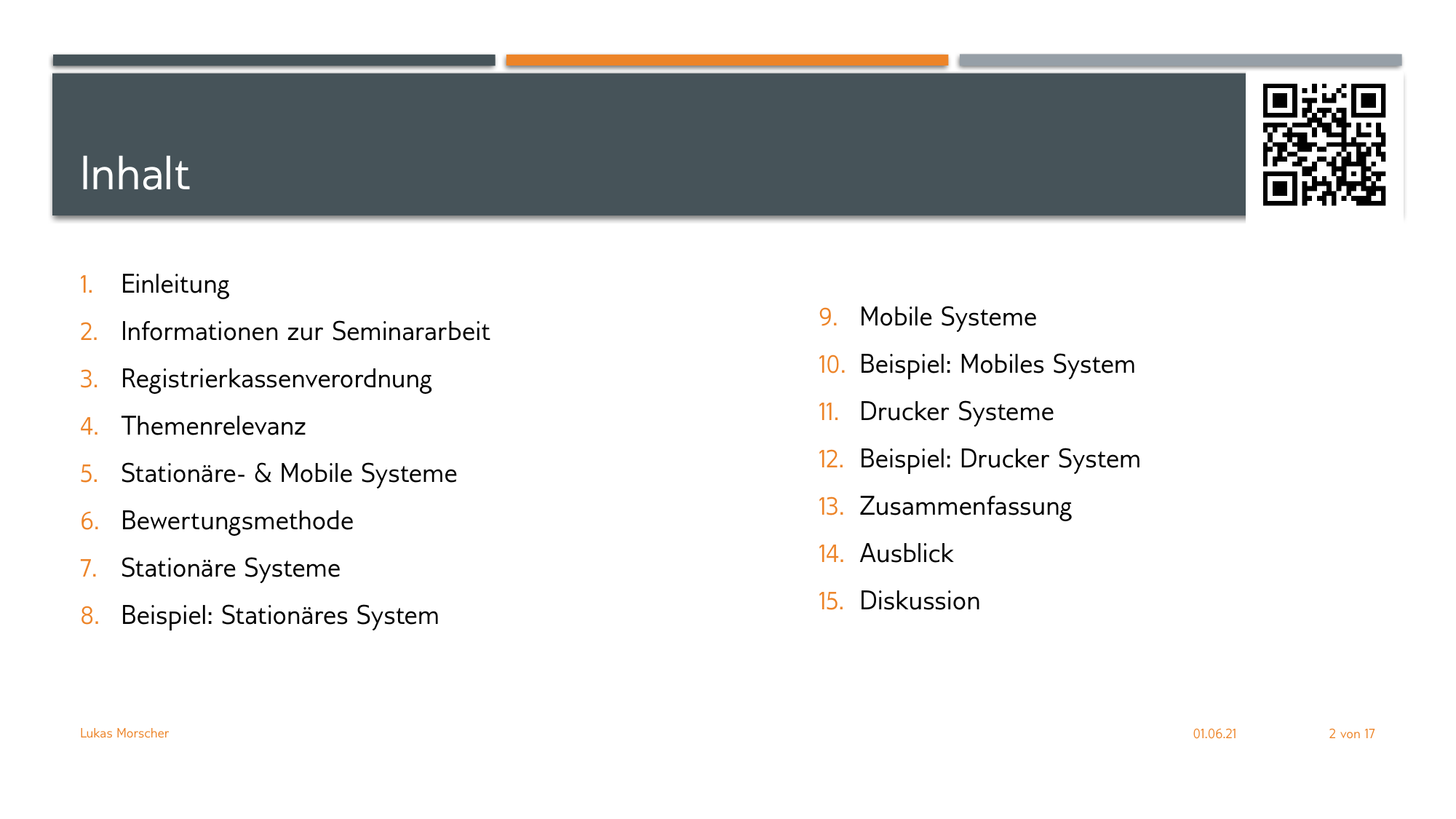

# Inhalt
Einleitung
Informationen zur Seminararbeit
Registrierkassenverordnung
Themenrelevanz
Stationäre- & Mobile Systeme
Bewertungsmethode
Stationäre Systeme
Beispiel: Stationäres System

Mobile Systeme
Beispiel: Mobiles System
Drucker Systeme
Beispiel: Drucker System
Zusammenfassung
Ausblick
Diskussion
Lukas Morscher
01.06.21
2 von 17